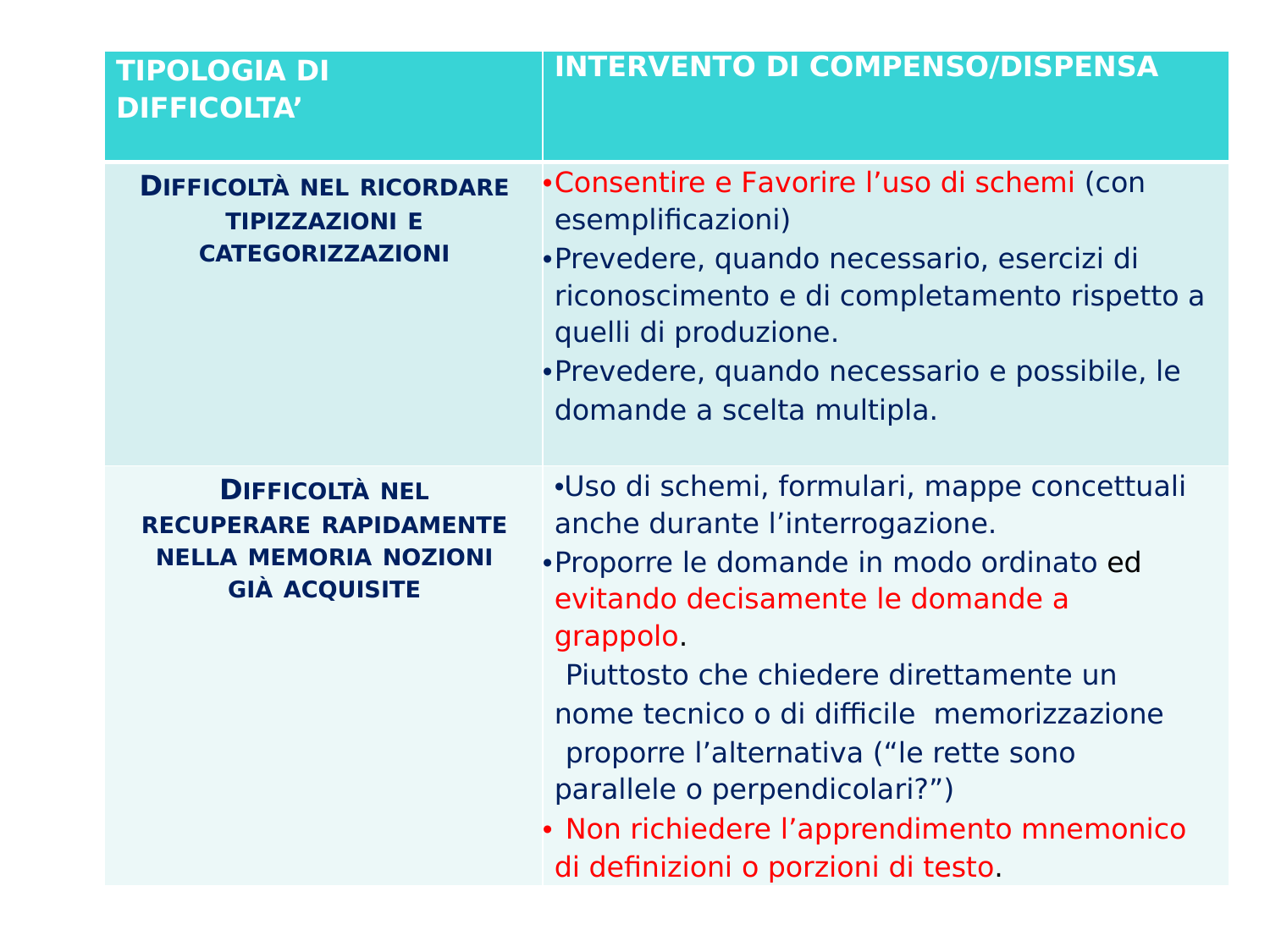

| TIPOLOGIA DI DIFFICOLTA’ | INTERVENTO DI COMPENSO/DISPENSA |
| --- | --- |
| DIFFICOLTÀ NEL RICORDARE TIPIZZAZIONI E CATEGORIZZAZIONI | Consentire e Favorire l’uso di schemi (con esemplificazioni) Prevedere, quando necessario, esercizi di riconoscimento e di completamento rispetto a quelli di produzione. Prevedere, quando necessario e possibile, le domande a scelta multipla. |
| DIFFICOLTÀ NEL RECUPERARE RAPIDAMENTE NELLA MEMORIA NOZIONI GIÀ ACQUISITE | •Uso di schemi, formulari, mappe concettuali anche durante l’interrogazione. Proporre le domande in modo ordinato ed evitando decisamente le domande a grappolo. Piuttosto che chiedere direttamente un nome tecnico o di difficile memorizzazione proporre l’alternativa (“le rette sono parallele o perpendicolari?”) Non richiedere l’apprendimento mnemonico di definizioni o porzioni di testo. |